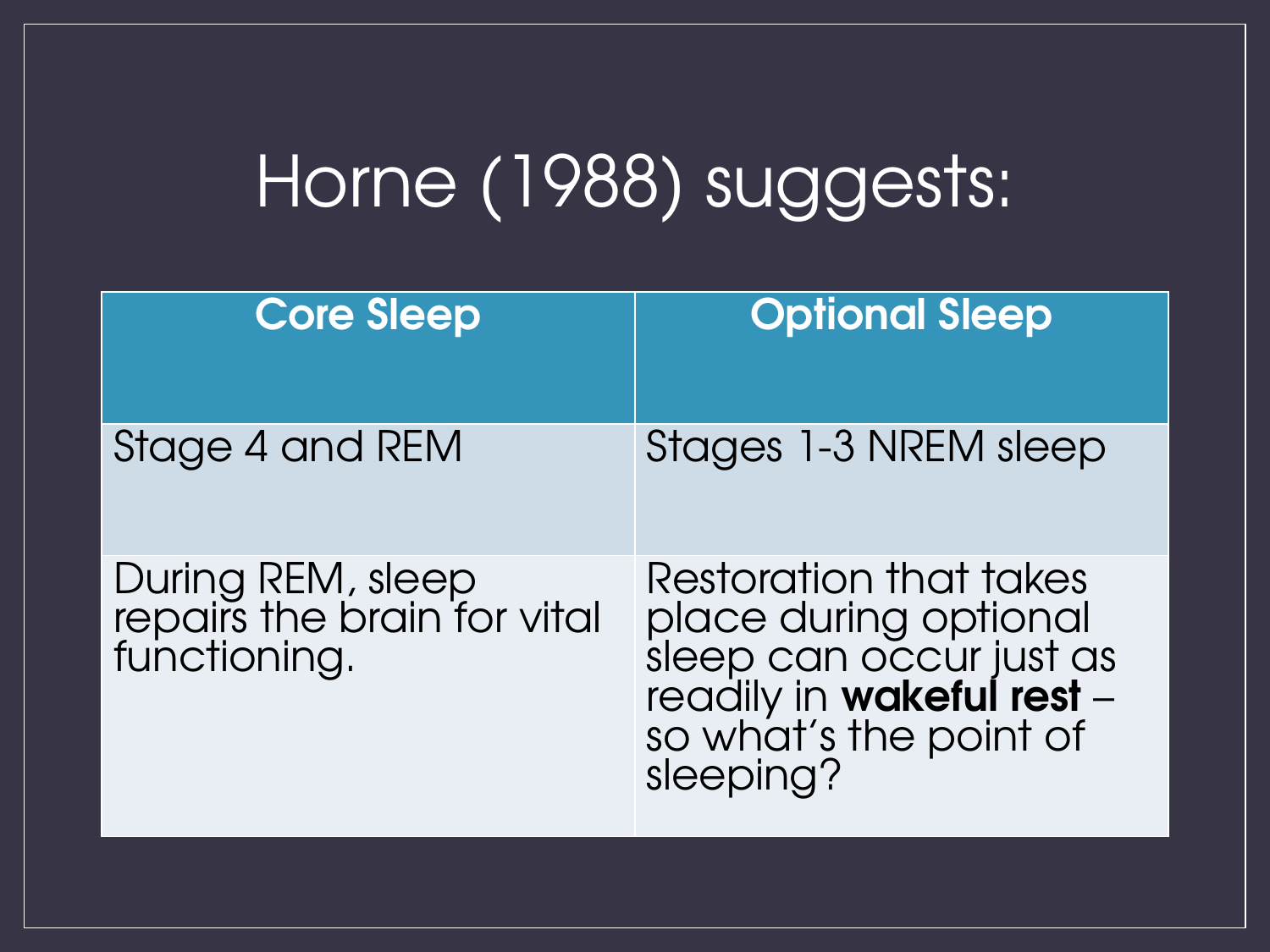

# Horne (1988) suggests:
| Core Sleep | Optional Sleep |
| --- | --- |
| Stage 4 and REM | Stages 1-3 NREM sleep |
| During REM, sleep repairs the brain for vital functioning. | Restoration that takes place during optional sleep can occur just as readily in wakeful rest – so what’s the point of sleeping? |